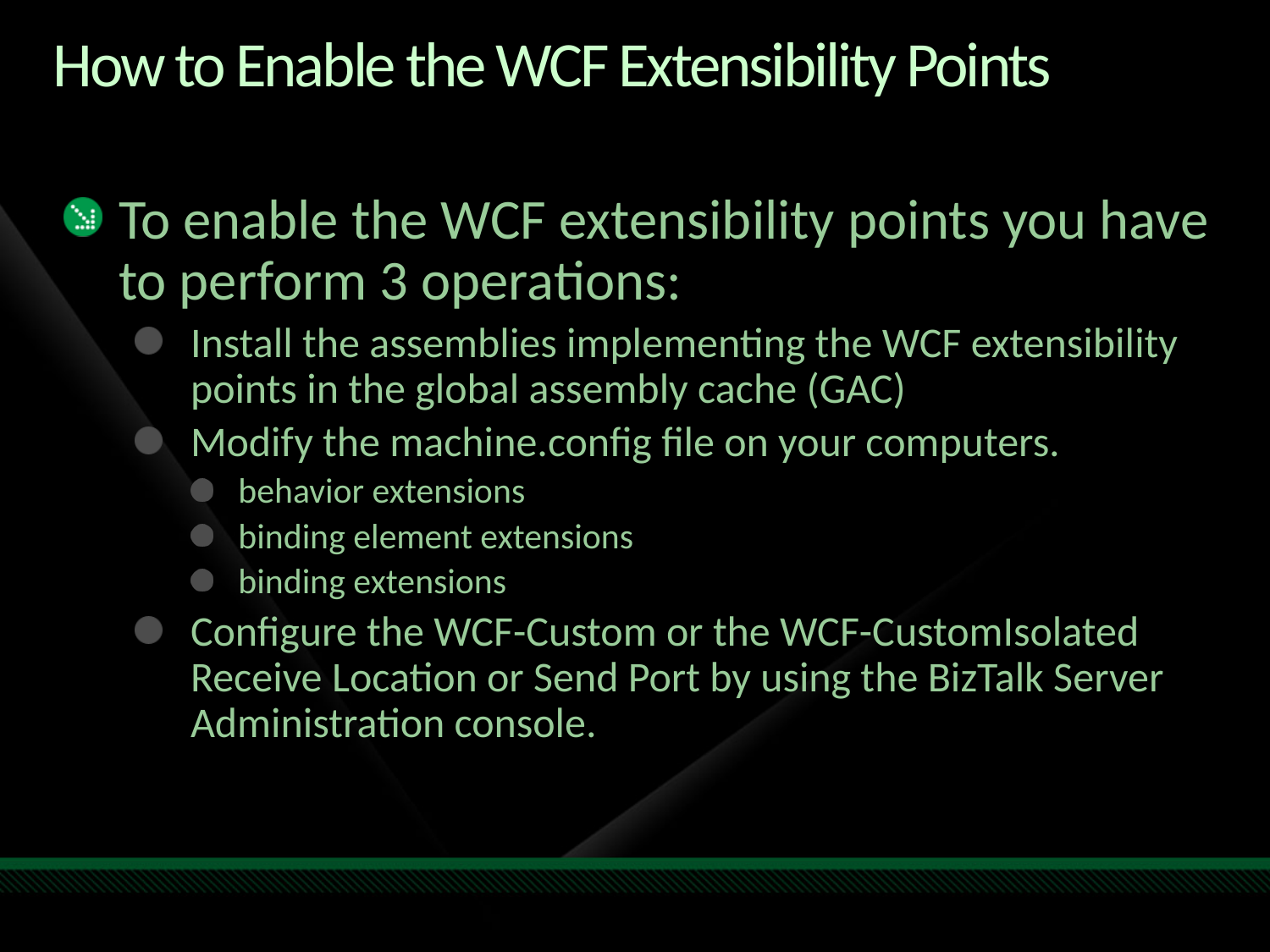

# How to Enable the WCF Extensibility Points
To enable the WCF extensibility points you have to perform 3 operations:
Install the assemblies implementing the WCF extensibility points in the global assembly cache (GAC)
Modify the machine.config file on your computers.
behavior extensions
binding element extensions
binding extensions
Configure the WCF-Custom or the WCF-CustomIsolated Receive Location or Send Port by using the BizTalk Server Administration console.